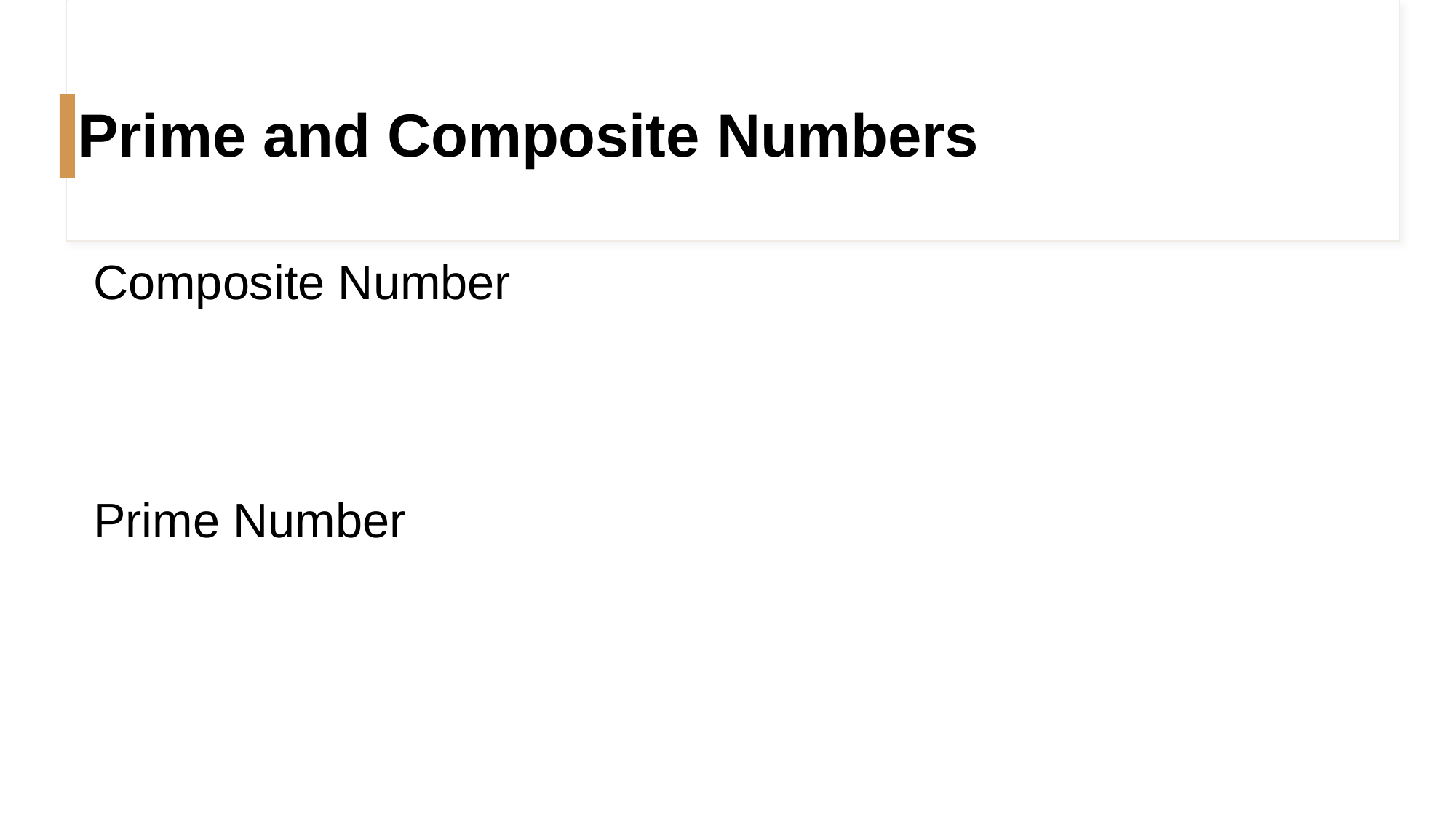

# Prime and Composite Numbers
Composite Number

Prime Number